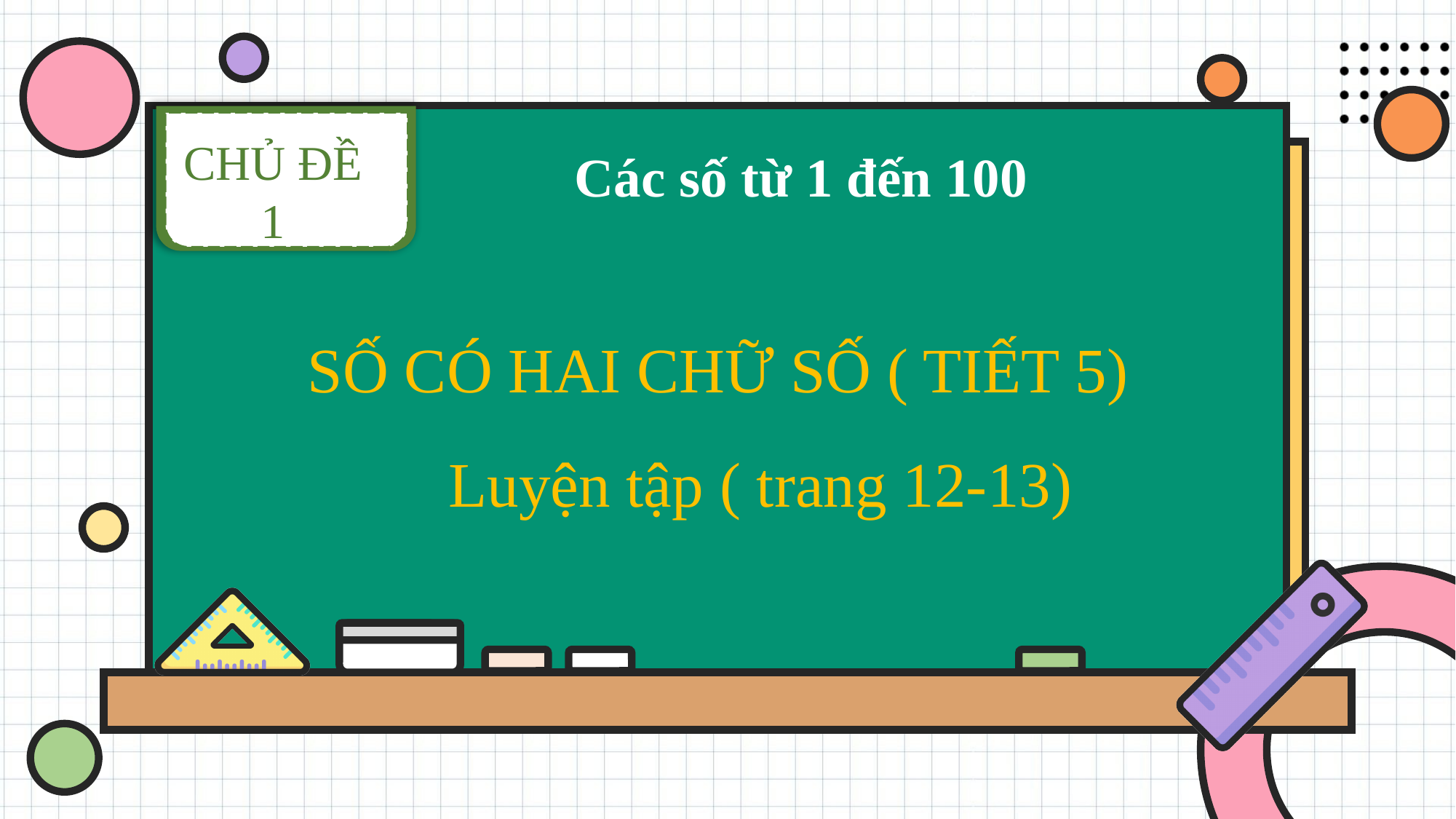

CHỦ ĐỀ 1
Các số từ 1 đến 100
SỐ CÓ HAI CHỮ SỐ ( TIẾT 5)
Luyện tập ( trang 12-13)